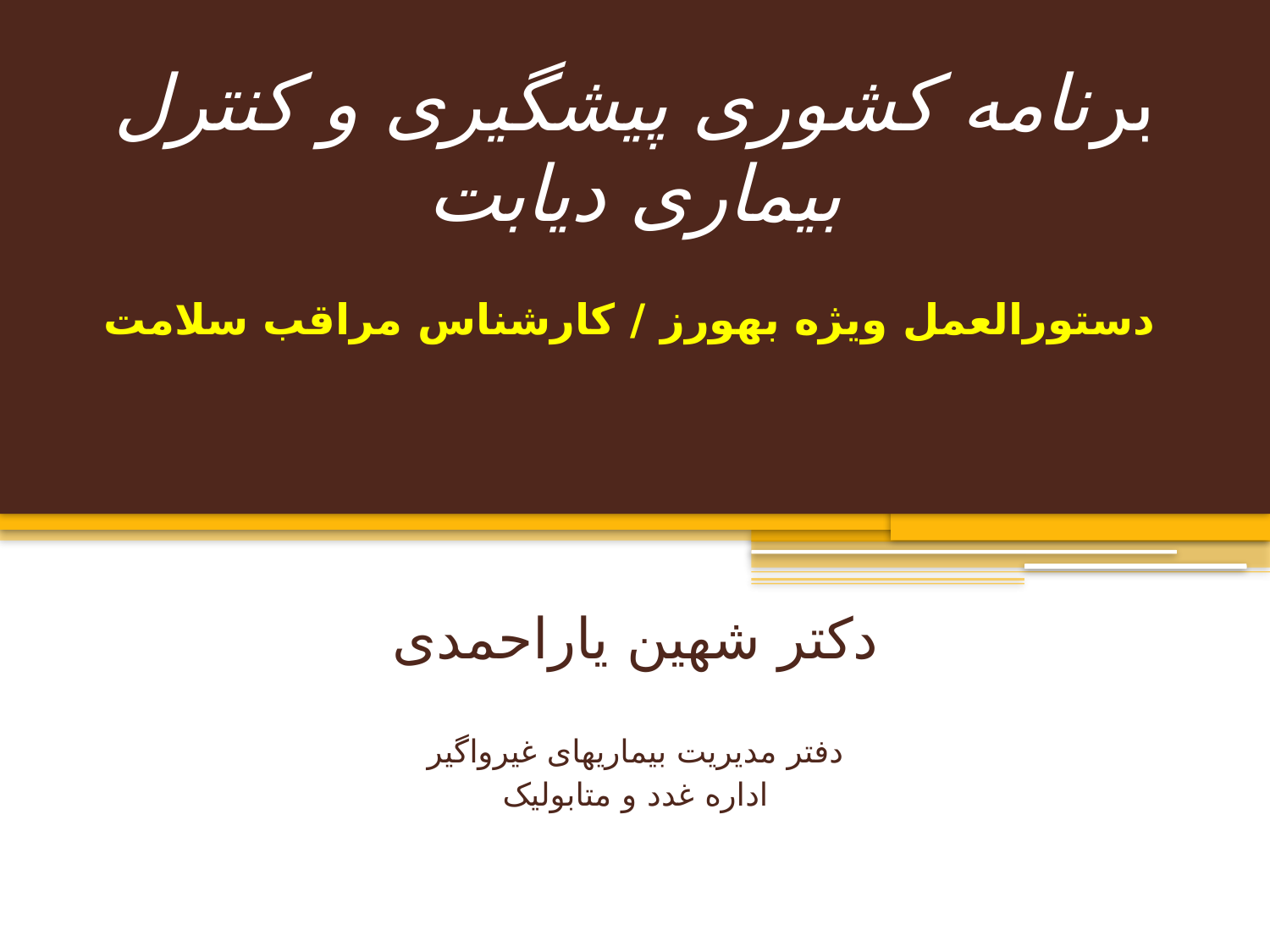

# برنامه کشوری پیشگیری و کنترل بیماری دیابت
دستورالعمل ویژه بهورز / کارشناس مراقب سلامت
دکتر شهین یاراحمدی

دفتر مدیریت بیماریهای غیرواگیر
اداره غدد و متابولیک